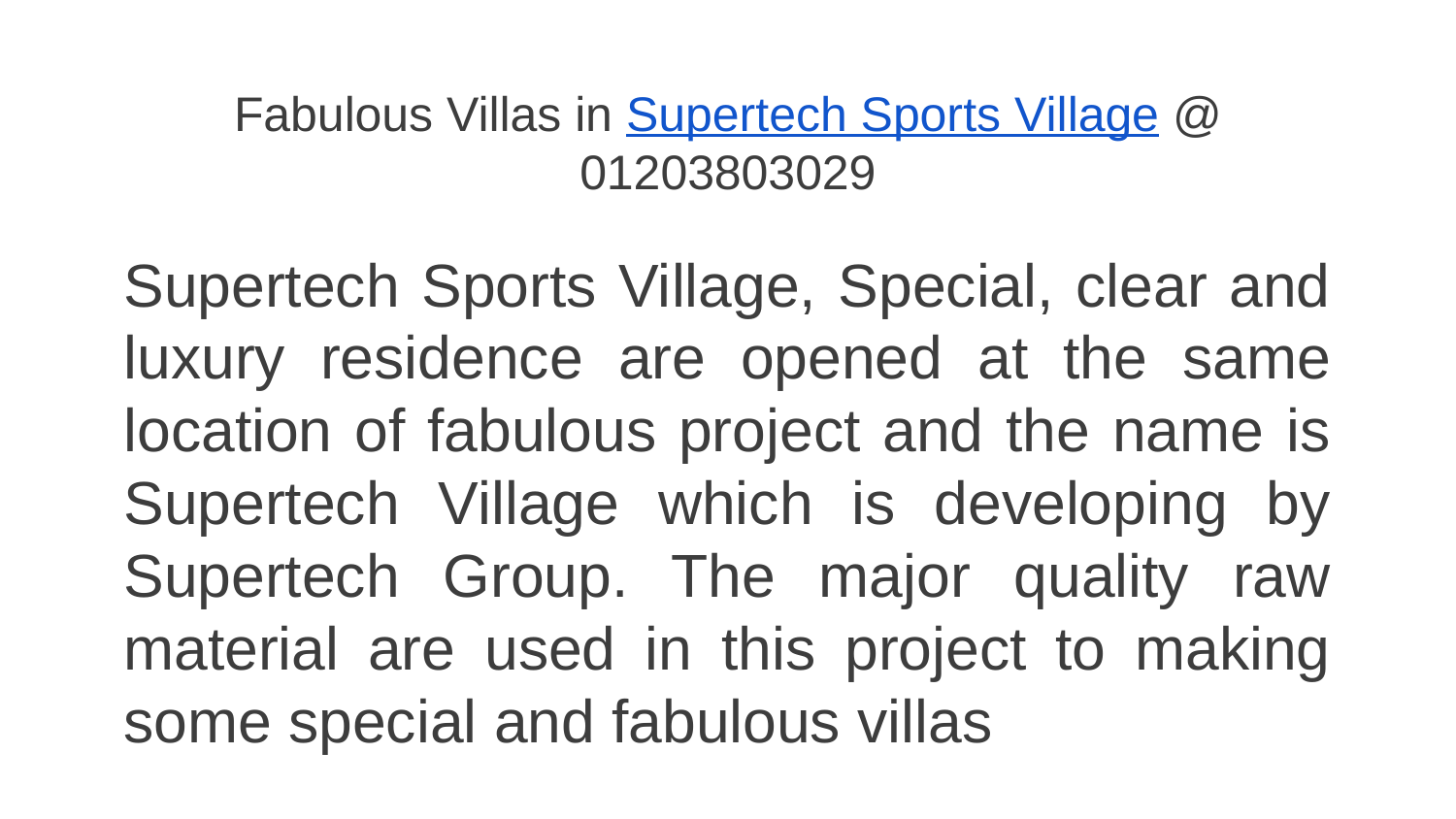

# Fabulous Villas in Supertech Sports Village @ 01203803029
Supertech Sports Village, Special, clear and luxury residence are opened at the same location of fabulous project and the name is Supertech Village which is developing by Supertech Group. The major quality raw material are used in this project to making some special and fabulous villas